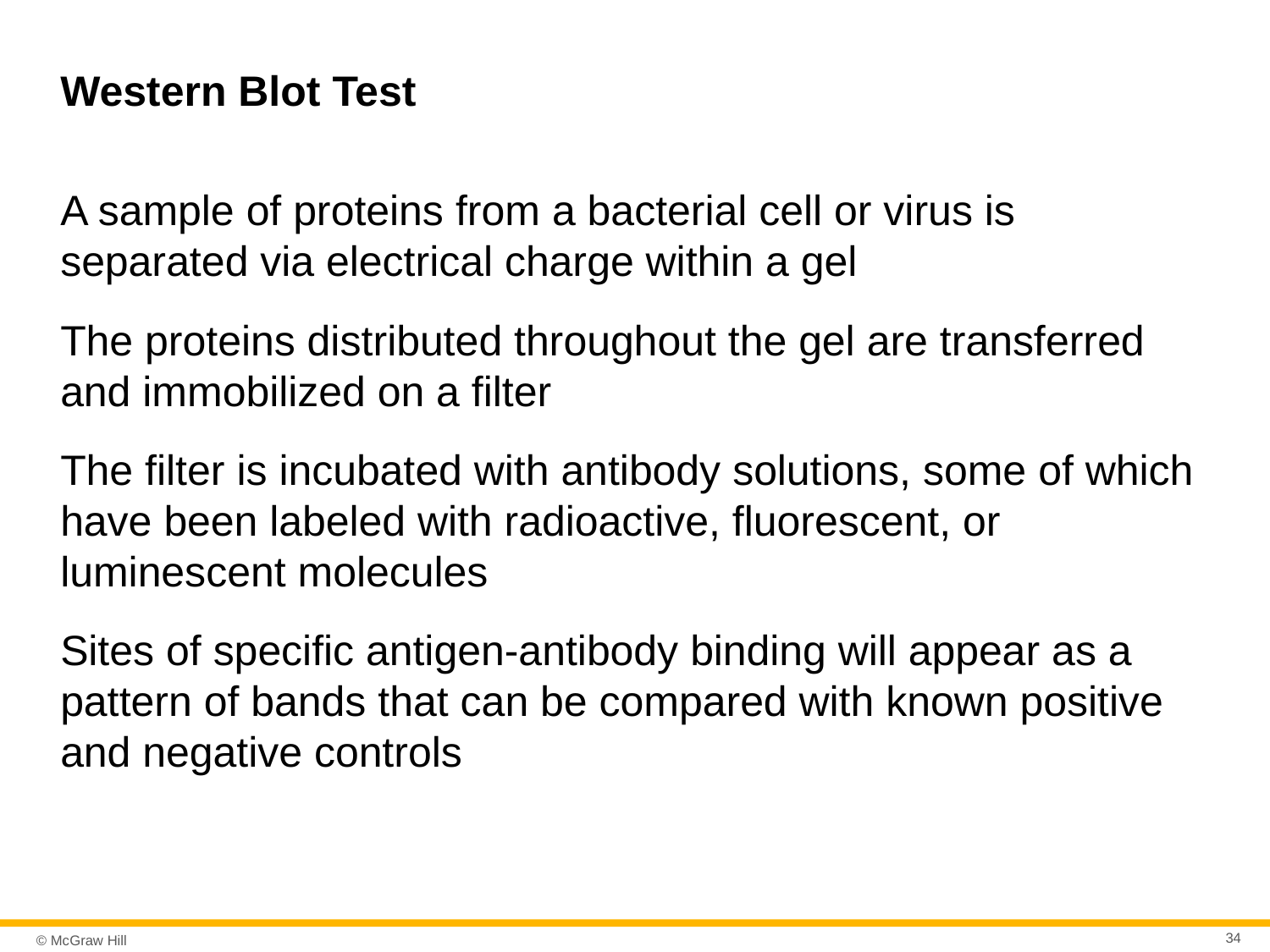

# Western Blot Test
A sample of proteins from a bacterial cell or virus is separated via electrical charge within a gel
The proteins distributed throughout the gel are transferred and immobilized on a filter
The filter is incubated with antibody solutions, some of which have been labeled with radioactive, fluorescent, or luminescent molecules
Sites of specific antigen-antibody binding will appear as a pattern of bands that can be compared with known positive and negative controls